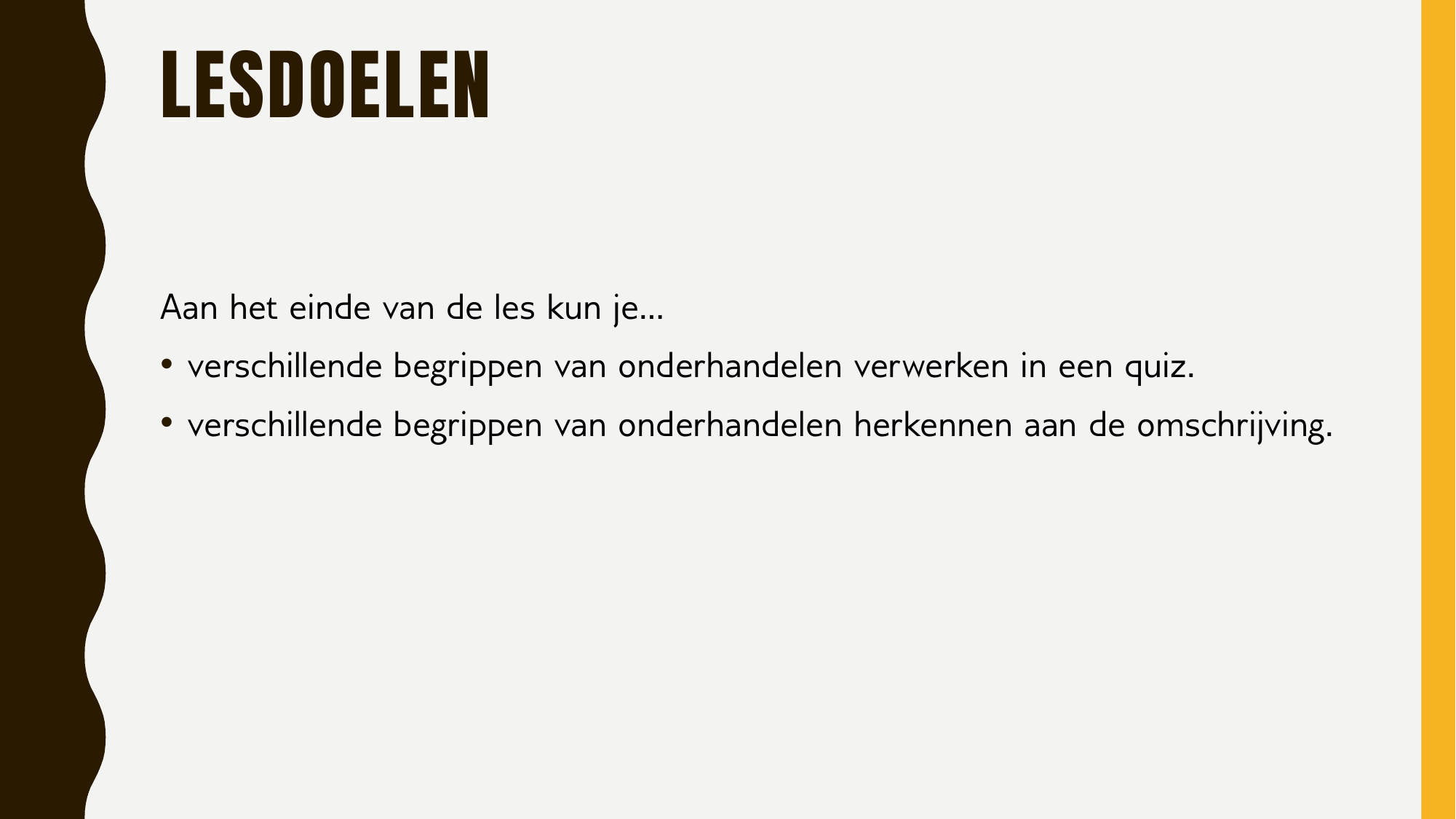

# lesdoelen
Aan het einde van de les kun je…
verschillende begrippen van onderhandelen verwerken in een quiz.
verschillende begrippen van onderhandelen herkennen aan de omschrijving.